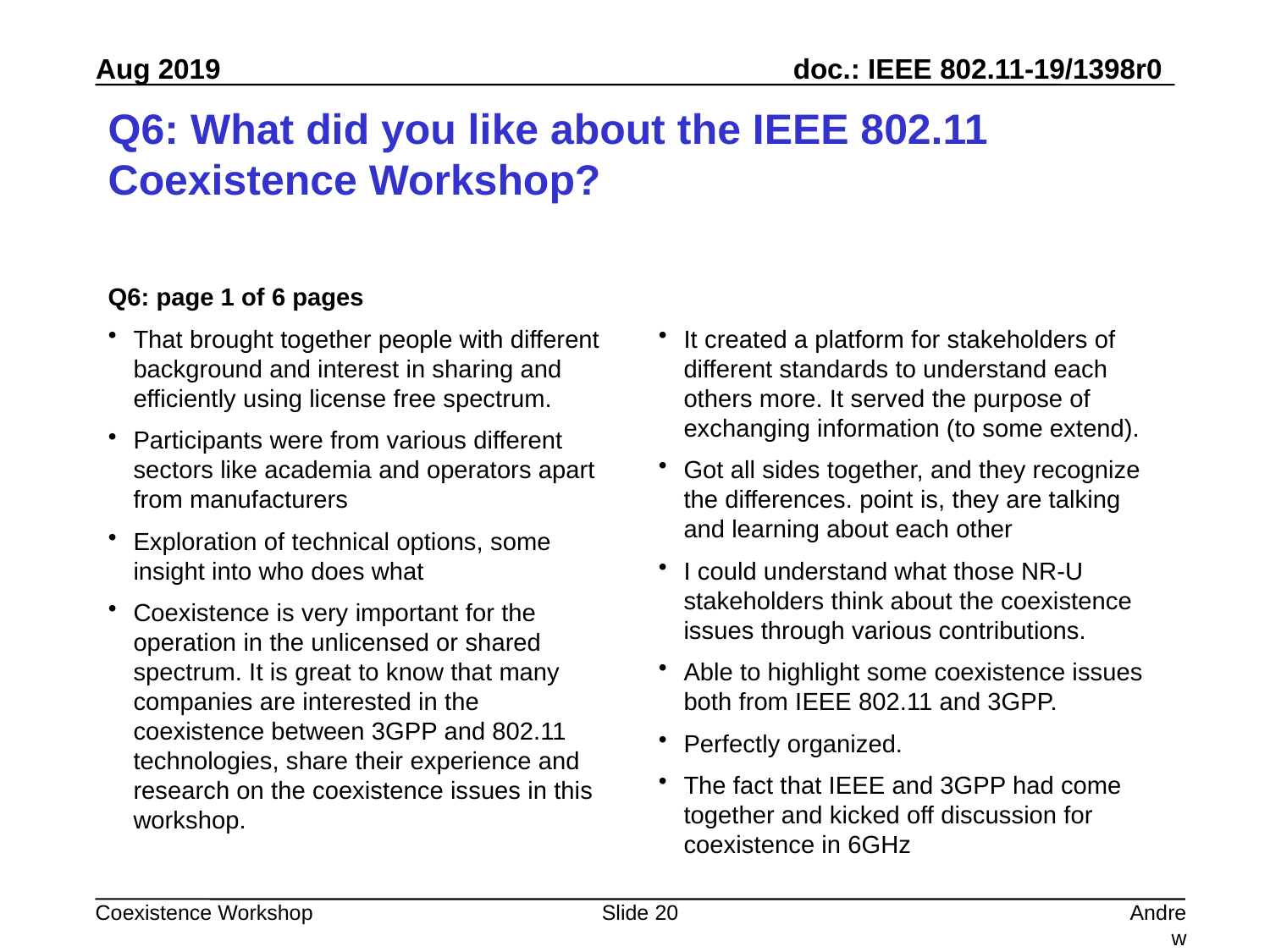

# Q6: What did you like about the IEEE 802.11 Coexistence Workshop?
Q6: page 1 of 6 pages
That brought together people with different background and interest in sharing and efficiently using license free spectrum.
Participants were from various different sectors like academia and operators apart from manufacturers
Exploration of technical options, some insight into who does what
Coexistence is very important for the operation in the unlicensed or shared spectrum. It is great to know that many companies are interested in the coexistence between 3GPP and 802.11 technologies, share their experience and research on the coexistence issues in this workshop.

It created a platform for stakeholders of different standards to understand each others more. It served the purpose of exchanging information (to some extend).
Got all sides together, and they recognize the differences. point is, they are talking and learning about each other
I could understand what those NR-U stakeholders think about the coexistence issues through various contributions.
Able to highlight some coexistence issues both from IEEE 802.11 and 3GPP.
Perfectly organized.
The fact that IEEE and 3GPP had come together and kicked off discussion for coexistence in 6GHz
Slide 20
Andrew Myles, Cisco